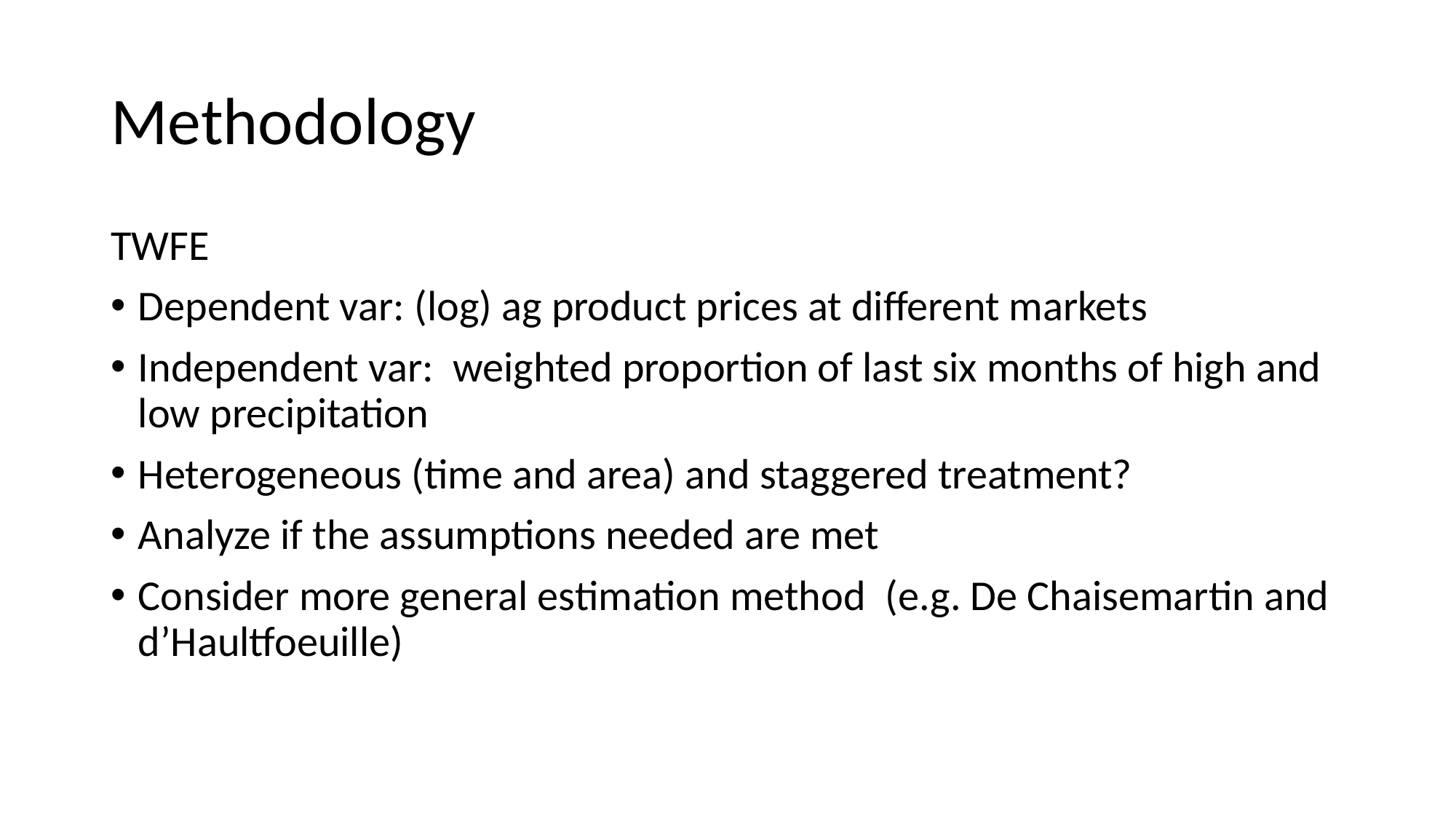

# Methodology
TWFE
Dependent var: (log) ag product prices at different markets
Independent var:  weighted proportion of last six months of high and low precipitation
Heterogeneous (time and area) and staggered treatment?
Analyze if the assumptions needed are met
Consider more general estimation method  (e.g. De Chaisemartin and d’Haultfoeuille)